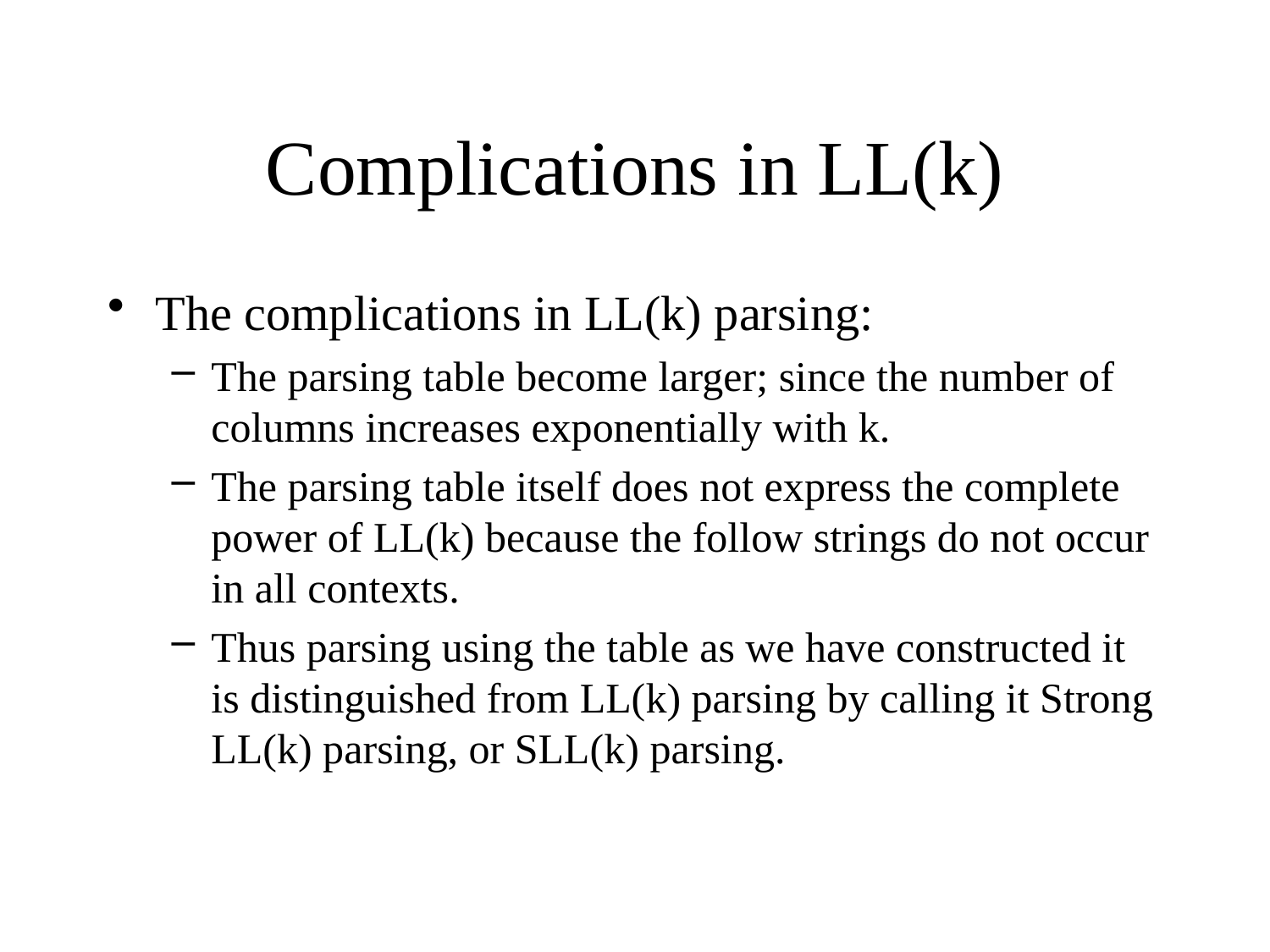

# Complications in LL(k)
The complications in LL(k) parsing:
The parsing table become larger; since the number of columns increases exponentially with k.
The parsing table itself does not express the complete power of LL(k) because the follow strings do not occur in all contexts.
Thus parsing using the table as we have constructed it is distinguished from LL(k) parsing by calling it Strong LL(k) parsing, or SLL(k) parsing.